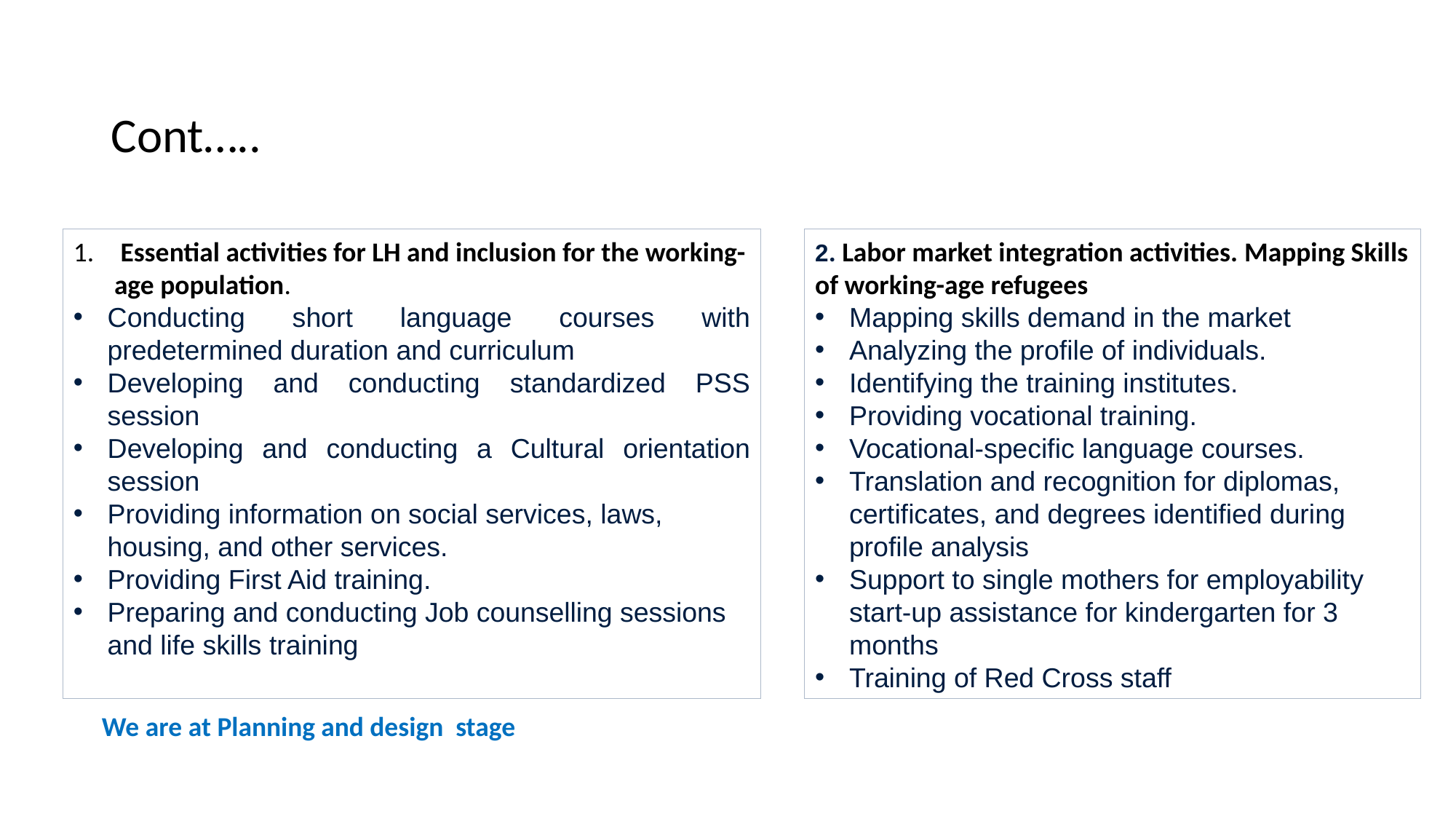

# Cont…..

 Essential activities for LH and inclusion for the working-age population.
Conducting short language courses with predetermined duration and curriculum
Developing and conducting standardized PSS session
Developing and conducting a Cultural orientation session
Providing information on social services, laws, housing, and other services.
Providing First Aid training.
Preparing and conducting Job counselling sessions and life skills training

2. Labor market integration activities. Mapping Skills of working-age refugees
Mapping skills demand in the market
Analyzing the profile of individuals.
Identifying the training institutes.
Providing vocational training.
Vocational-specific language courses.
Translation and recognition for diplomas, certificates, and degrees identified during profile analysis
Support to single mothers for employability start-up assistance for kindergarten for 3 months
Training of Red Cross staff
We are at Planning and design  stage